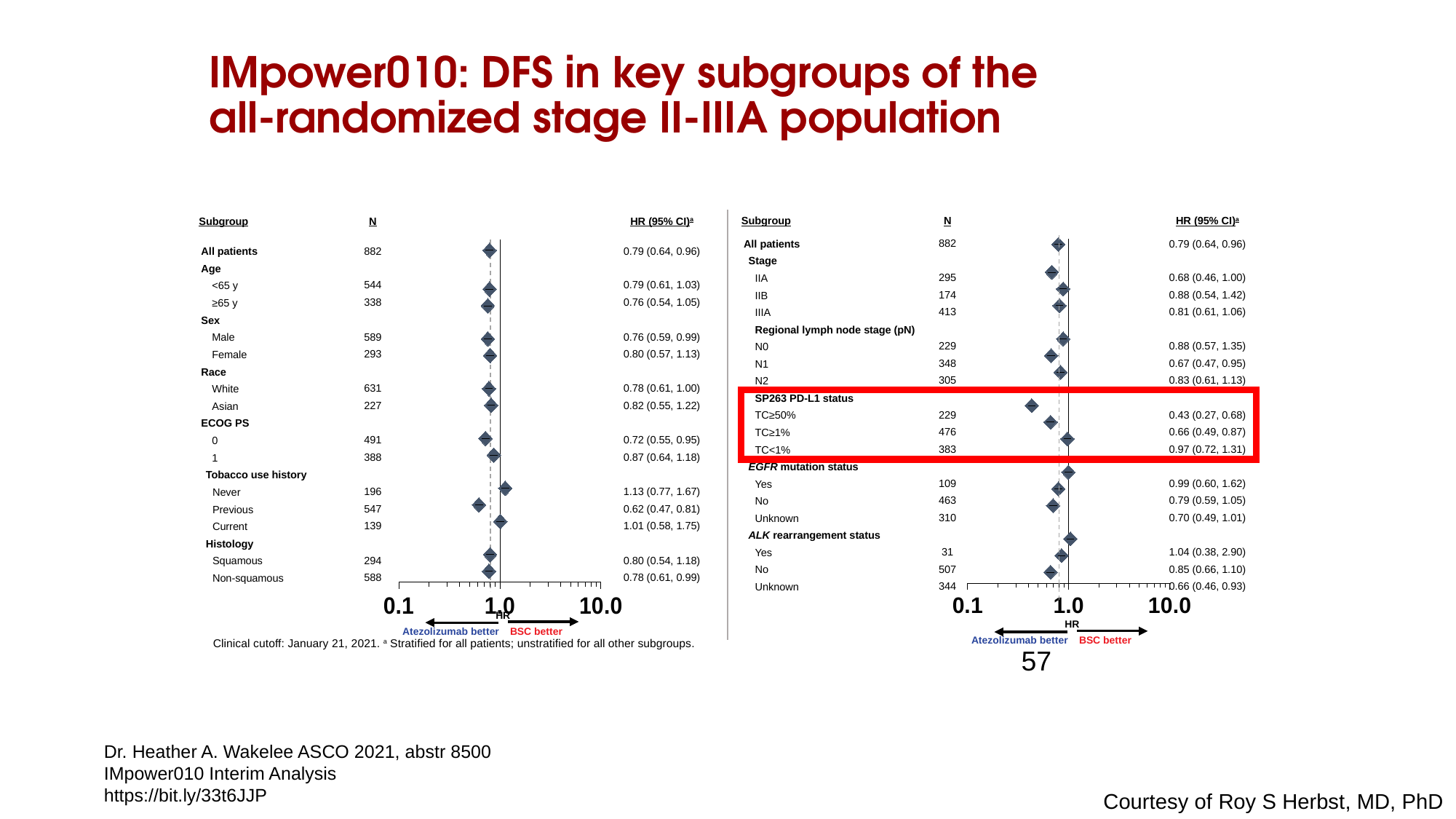

IMpower010: DFS in key subgroups of the
all-randomized stage II-IIIA population
| Subgroup | N |  | HR (95% CI)a |
| --- | --- | --- | --- |
|  |  |  |  |
| All patients | 882 |  | 0.79 (0.64, 0.96) |
| Age |  |  |  |
| <65 y | 544 |  | 0.79 (0.61, 1.03) |
| ≥65 y | 338 |  | 0.76 (0.54, 1.05) |
| Sex |  |  |  |
| Male | 589 |  | 0.76 (0.59, 0.99) |
| Female | 293 |  | 0.80 (0.57, 1.13) |
| Race |  |  |  |
| White | 631 |  | 0.78 (0.61, 1.00) |
| Asian | 227 |  | 0.82 (0.55, 1.22) |
| ECOG PS |  |  |  |
| 0 | 491 |  | 0.72 (0.55, 0.95) |
| 1 | 388 |  | 0.87 (0.64, 1.18) |
| Tobacco use history |  |  |  |
| Never | 196 |  | 1.13 (0.77, 1.67) |
| Previous | 547 |  | 0.62 (0.47, 0.81) |
| Current | 139 |  | 1.01 (0.58, 1.75) |
| Histology |  |  |  |
| Squamous | 294 |  | 0.80 (0.54, 1.18) |
| Non-squamous | 588 |  | 0.78 (0.61, 0.99) |
| Subgroup | N |  | HR (95% CI)a |
| --- | --- | --- | --- |
| All patients | 882 |  | 0.79 (0.64, 0.96) |
| Stage |  |  |  |
| IIA | 295 |  | 0.68 (0.46, 1.00) |
| IIB | 174 |  | 0.88 (0.54, 1.42) |
| IIIA | 413 |  | 0.81 (0.61, 1.06) |
| Regional lymph node stage (pN) |  |  |  |
| N0 | 229 |  | 0.88 (0.57, 1.35) |
| N1 | 348 |  | 0.67 (0.47, 0.95) |
| N2 | 305 |  | 0.83 (0.61, 1.13) |
| SP263 PD-L1 status |  |  |  |
| TC≥50% | 229 |  | 0.43 (0.27, 0.68) |
| TC≥1% | 476 |  | 0.66 (0.49, 0.87) |
| TC<1% | 383 |  | 0.97 (0.72, 1.31) |
| EGFR mutation status |  |  |  |
| Yes | 109 |  | 0.99 (0.60, 1.62) |
| No | 463 |  | 0.79 (0.59, 1.05) |
| Unknown | 310 |  | 0.70 (0.49, 1.01) |
| ALK rearrangement status |  |  |  |
| Yes | 31 |  | 1.04 (0.38, 2.90) |
| No | 507 |  | 0.85 (0.66, 1.10) |
| Unknown | 344 |  | 0.66 (0.46, 0.93) |

### Chart

| Category | Y-Values |
|---|---|

### Chart

| Category | Y-Values |
|---|---|
HR
Atezolizumab better
BSC better
HR
Atezolizumab better
BSC better
Clinical cutoff: January 21, 2021. a Stratified for all patients; unstratified for all other subgroups.
57
Dr. Heather A. Wakelee ASCO 2021, abstr 8500
IMpower010 Interim Analysis
https://bit.ly/33t6JJP
Courtesy of Roy S Herbst, MD, PhD